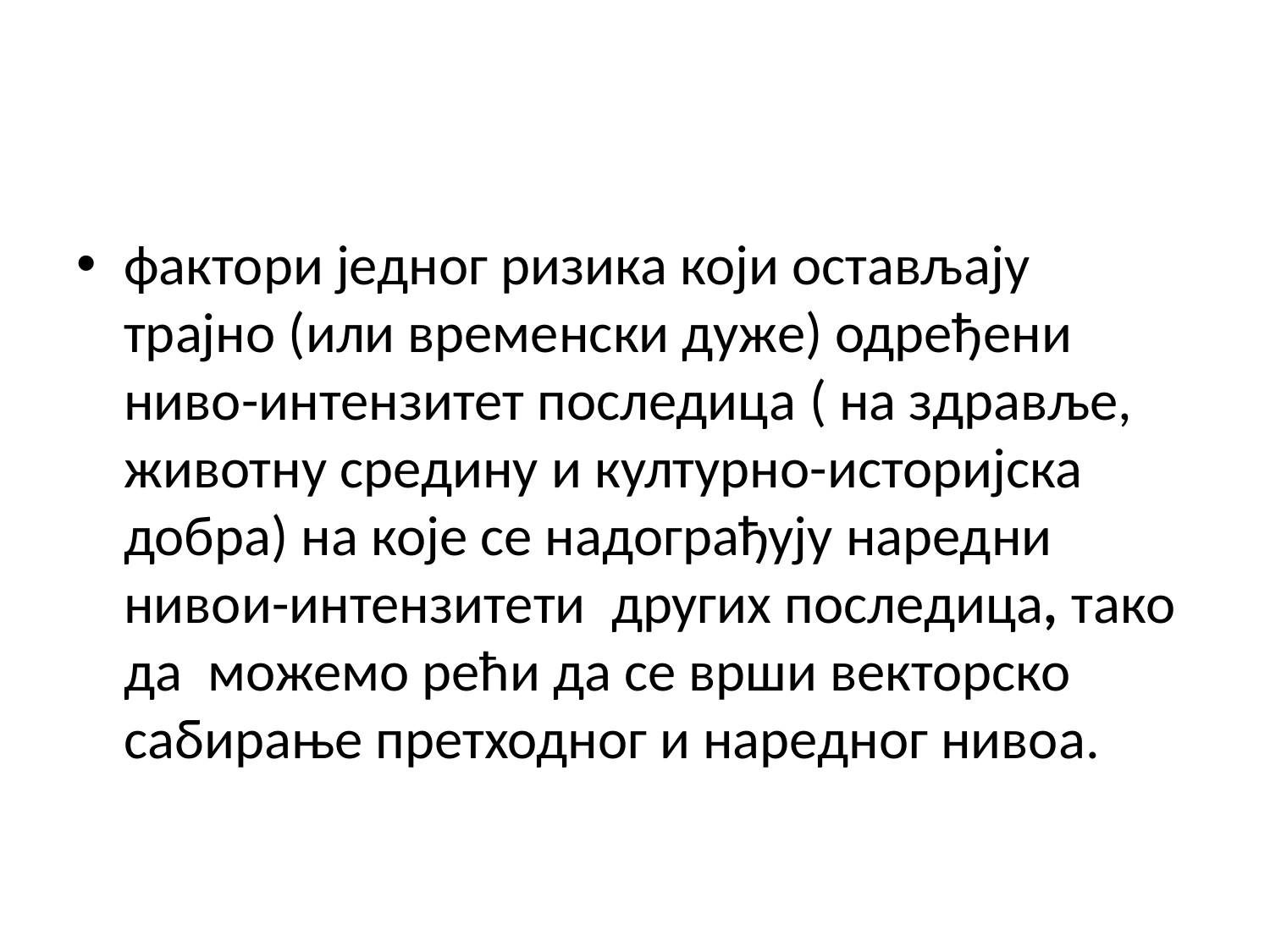

#
фактори једног ризика који остављају трајно (или временски дуже) одређени ниво-интензитет последица ( на здравље, животну средину и културно-историјска добра) на које се надограђују наредни нивои-интензитети  других последица, тако да  можемо рећи да се врши векторско сабирање претходног и наредног нивоа.